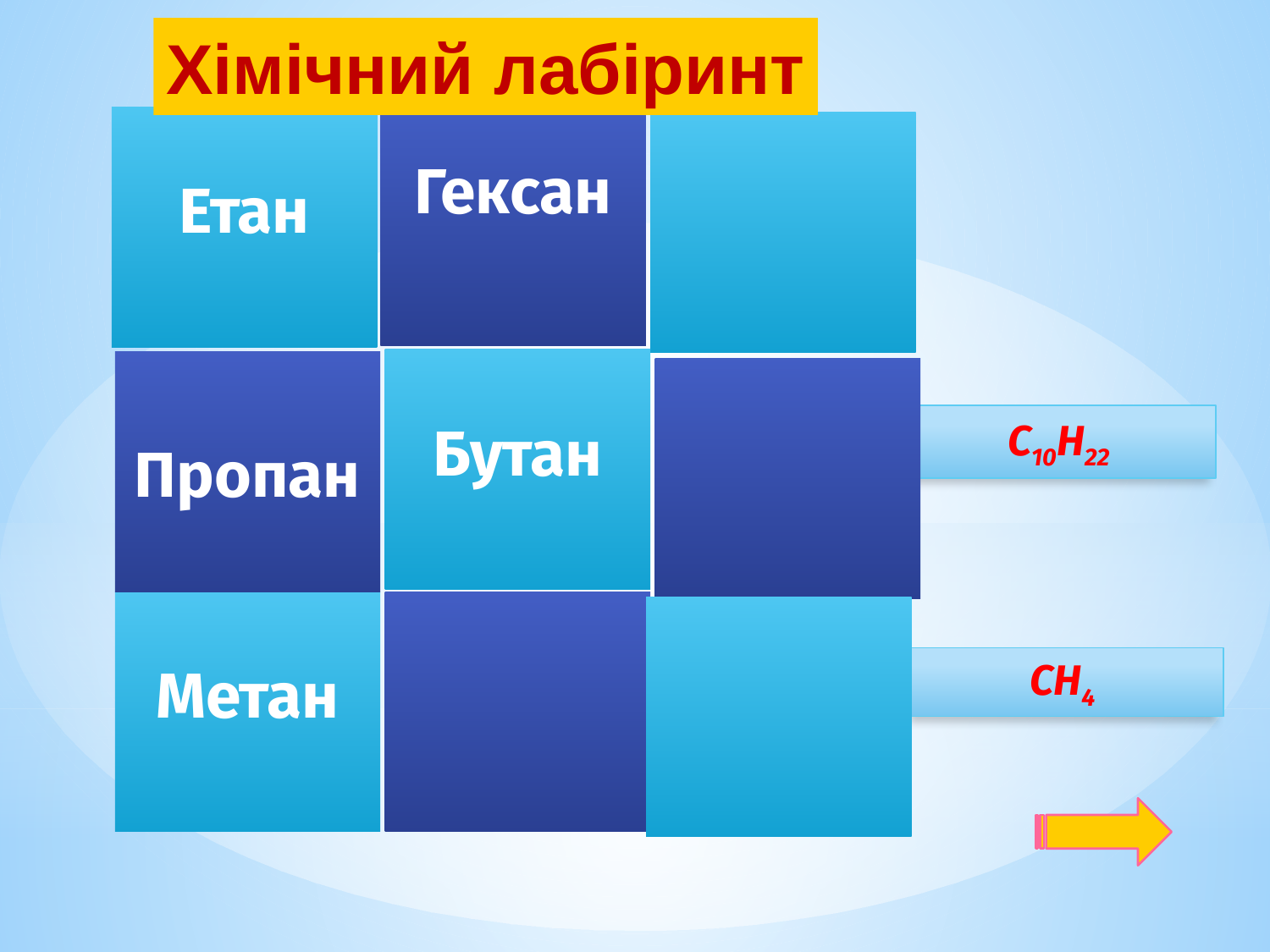

Хімічний лабіринт
Гексан

Етан

Бутан

Пропан

С10Н22

Метан

СН4